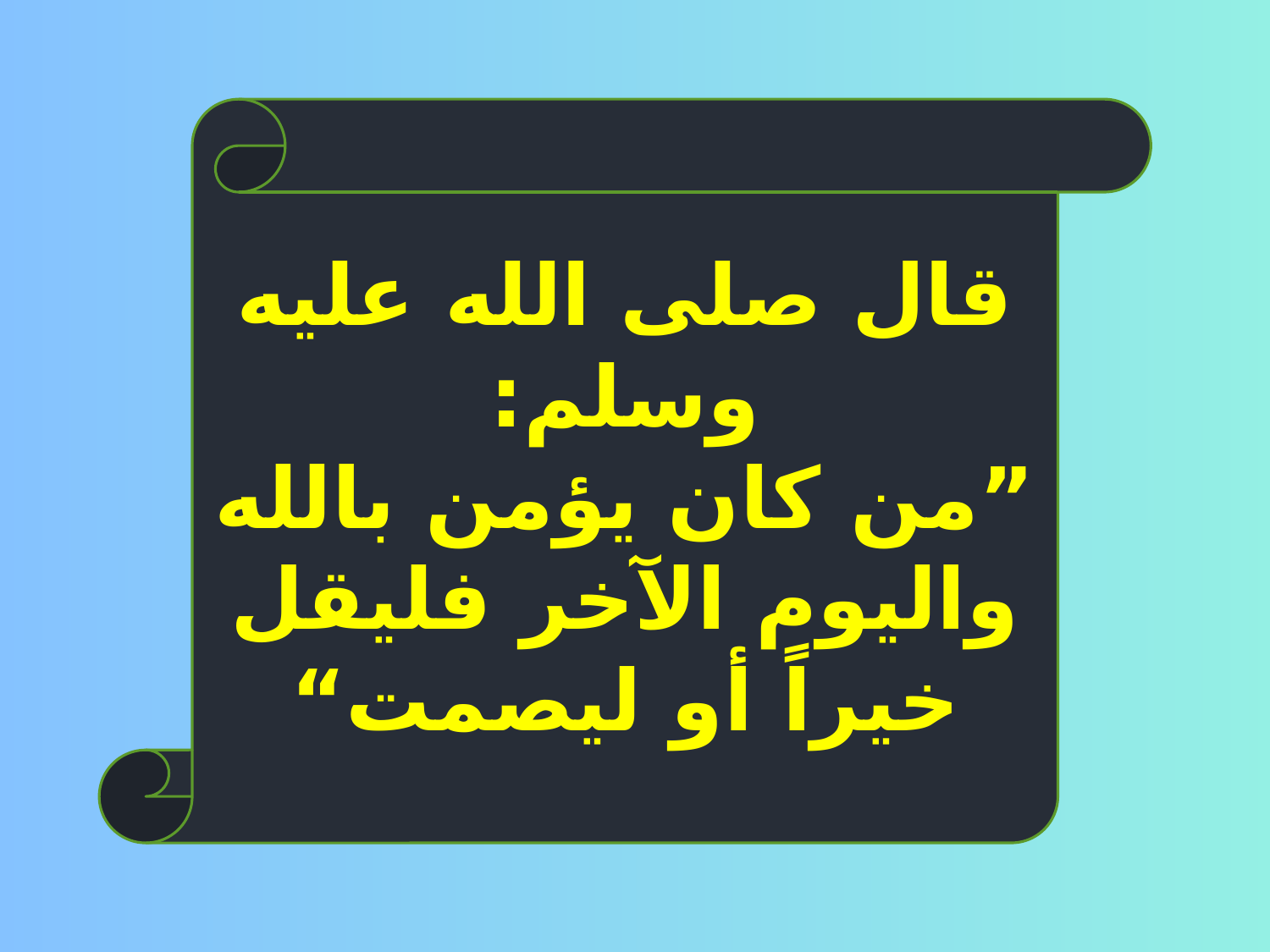

قال صلى الله عليه وسلم:
”من كان يؤمن بالله واليوم الآخر فليقل خيراً أو ليصمت“